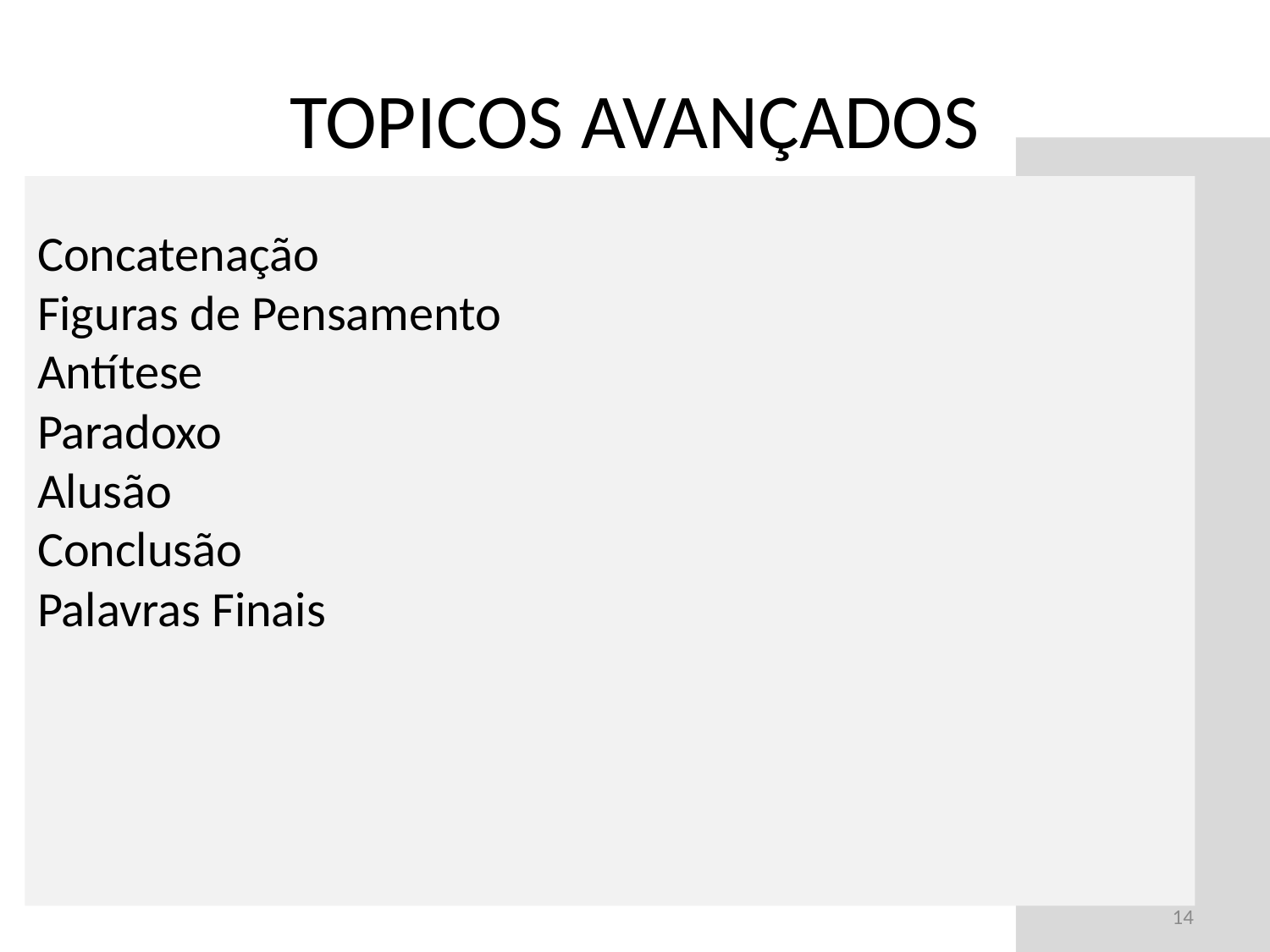

# TOPICOS AVANÇADOS

Concatenação
Figuras de Pensamento
Antítese
Paradoxo
Alusão
Conclusão
Palavras Finais

14